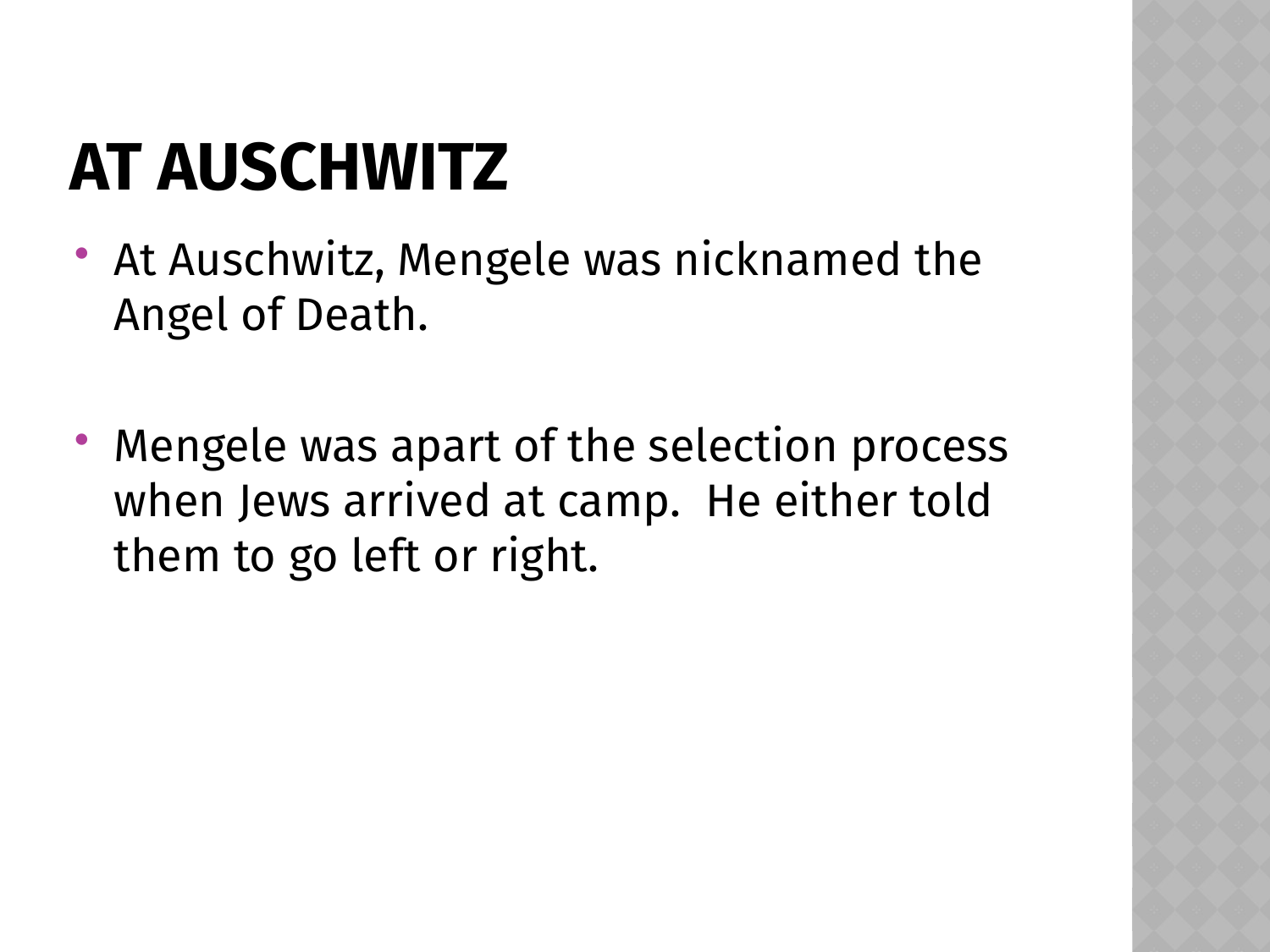

# At auschwitz
At Auschwitz, Mengele was nicknamed the Angel of Death.

Mengele was apart of the selection process when Jews arrived at camp.  He either told them to go left or right.